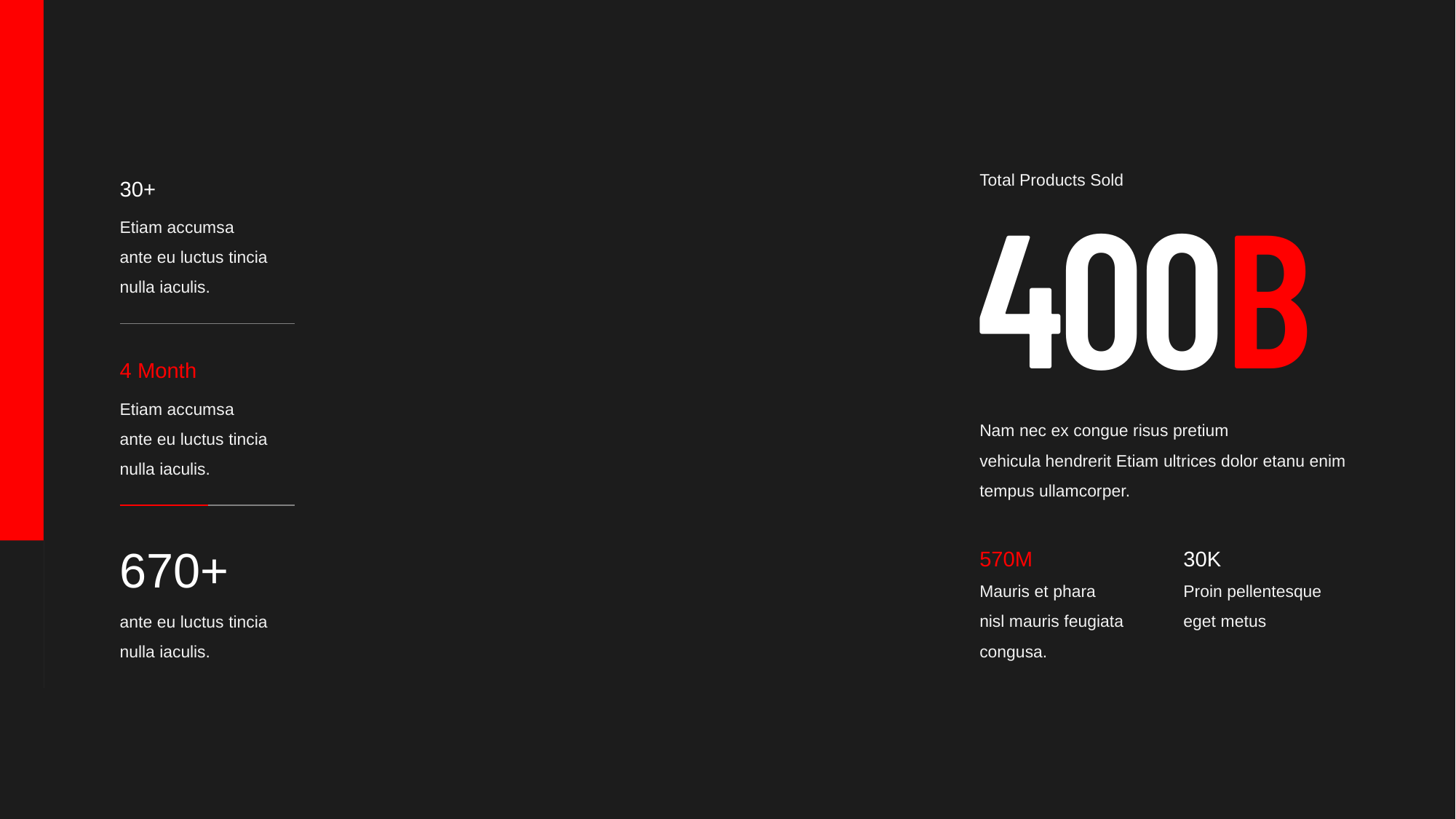

Total Products Sold
30+
400B
Etiam accumsa
ante eu luctus tincia nulla iaculis.
4 Month
Etiam accumsa
ante eu luctus tincia nulla iaculis.
Nam nec ex congue risus pretium
vehicula hendrerit Etiam ultrices dolor etanu enim tempus ullamcorper.
570M
Mauris et phara
nisl mauris feugiata congusa.
30K
Proin pellentesque eget metus
670+
ante eu luctus tincia nulla iaculis.